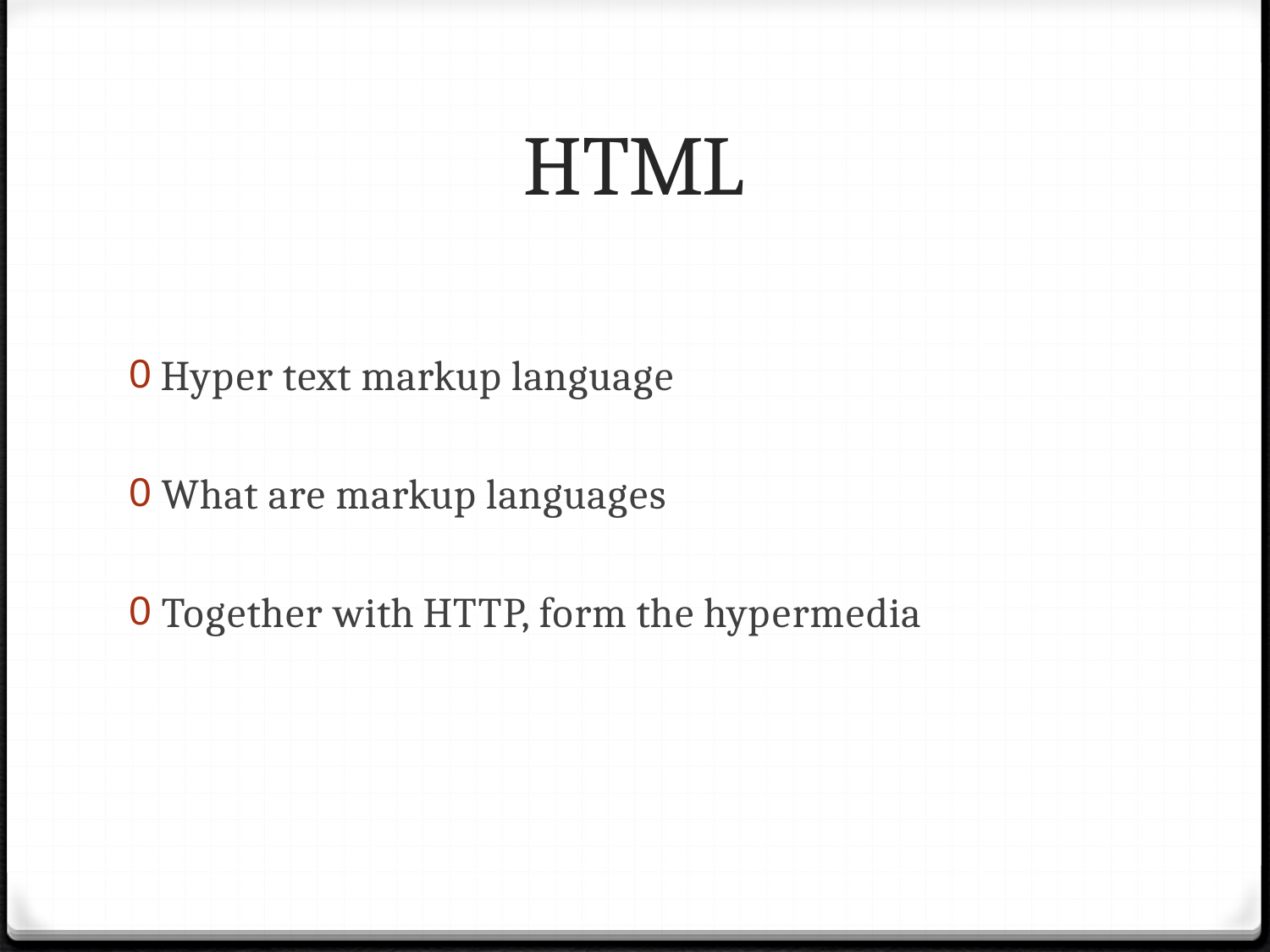

# HTML

Hyper text markup language

What are markup languages

Together with HTTP, form the hypermedia